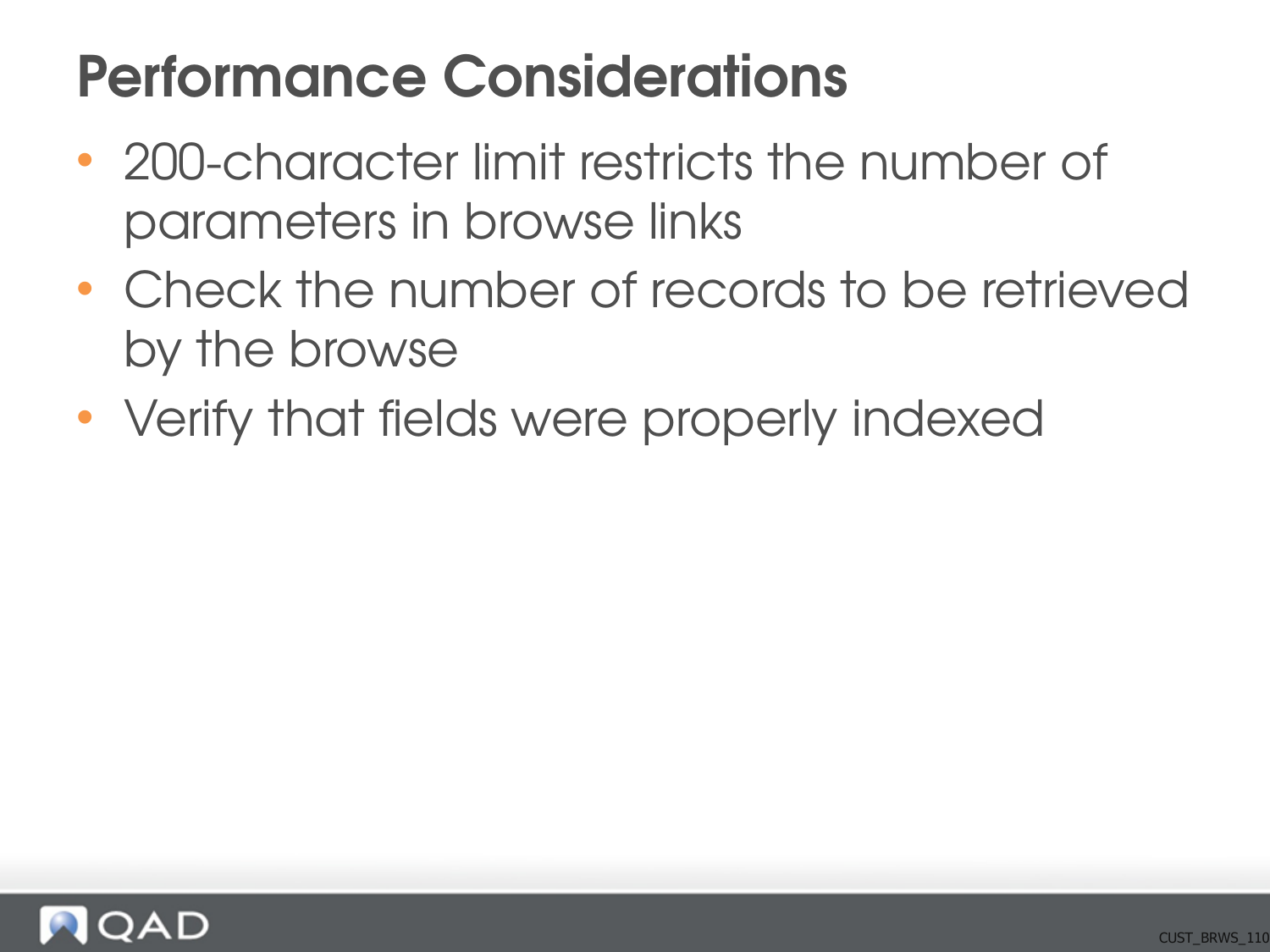

# Performance Considerations
200-character limit restricts the number of parameters in browse links
Check the number of records to be retrieved by the browse
Verify that fields were properly indexed

CUST_BRWS_110